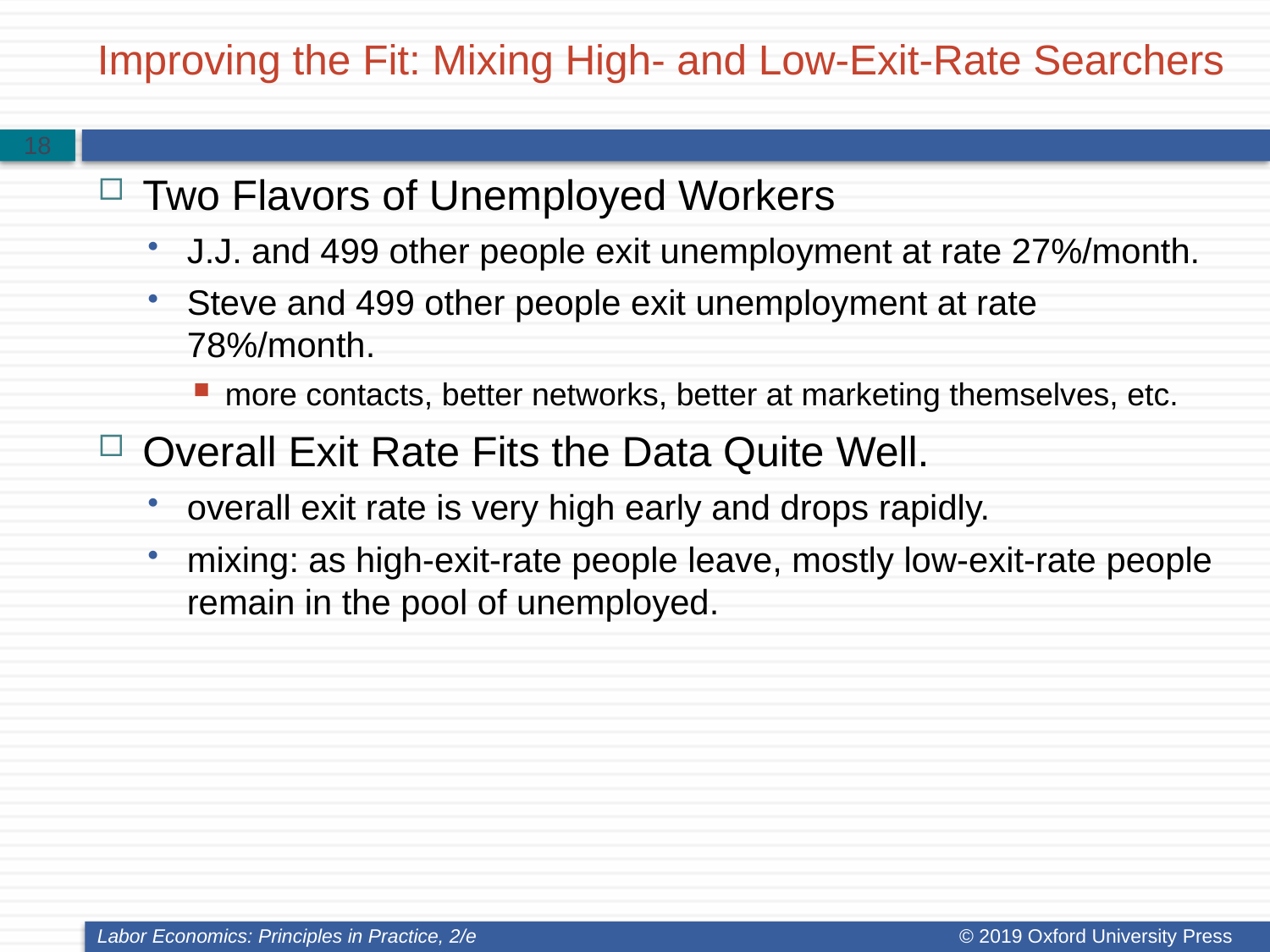

# Improving the Fit: Mixing High- and Low-Exit-Rate Searchers
18
Two Flavors of Unemployed Workers
J.J. and 499 other people exit unemployment at rate 27%/month.
Steve and 499 other people exit unemployment at rate 78%/month.
more contacts, better networks, better at marketing themselves, etc.
Overall Exit Rate Fits the Data Quite Well.
overall exit rate is very high early and drops rapidly.
mixing: as high-exit-rate people leave, mostly low-exit-rate people remain in the pool of unemployed.

Labor Economics: Principles in Practice, 2/e
© 2019 Oxford University Press